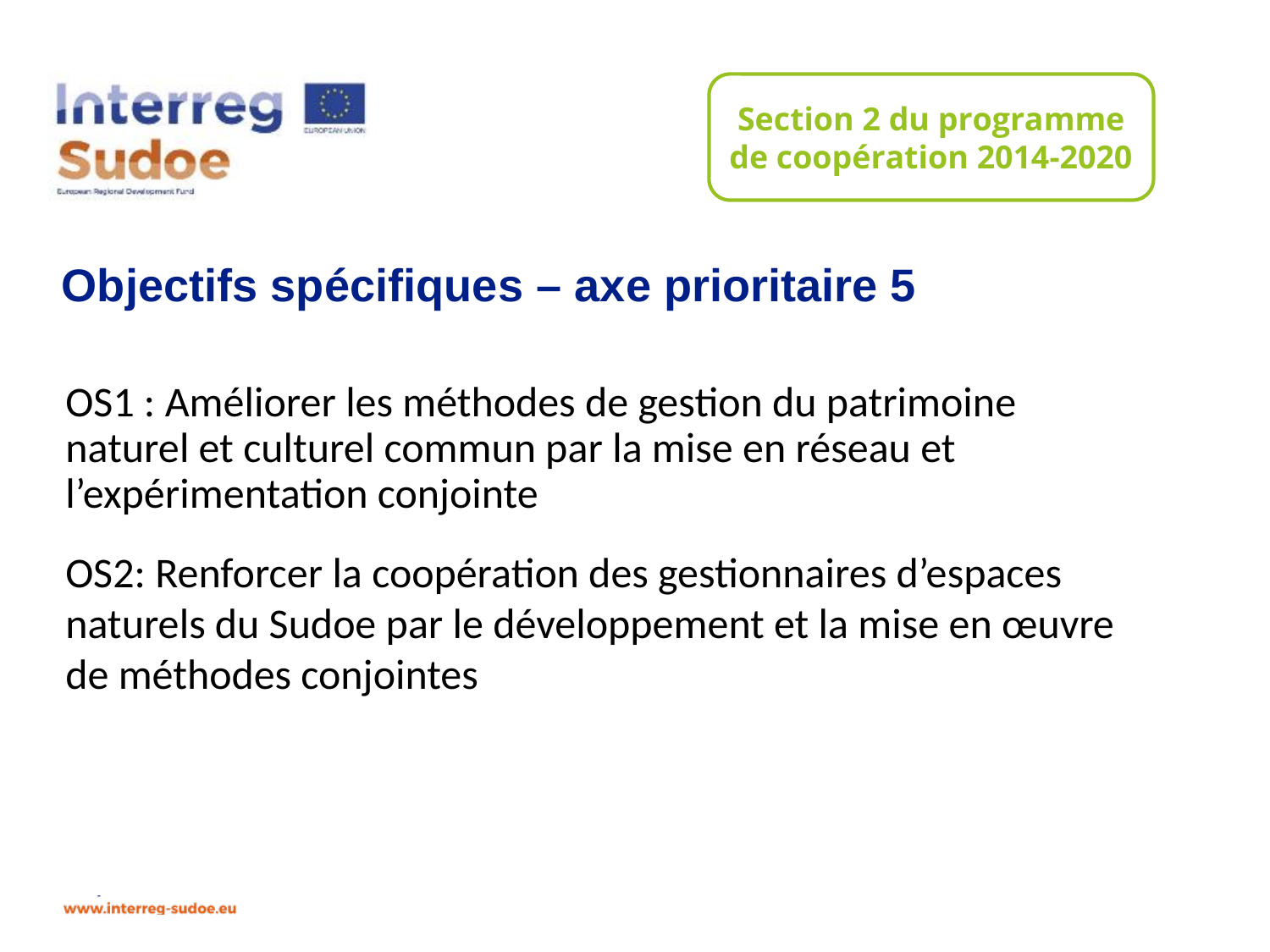

Section 2 du programme de coopération 2014-2020
# Objectifs spécifiques – axe prioritaire 5
OS1 : Améliorer les méthodes de gestion du patrimoine naturel et culturel commun par la mise en réseau et l’expérimentation conjointe
OS2: Renforcer la coopération des gestionnaires d’espaces naturels du Sudoe par le développement et la mise en œuvre de méthodes conjointes